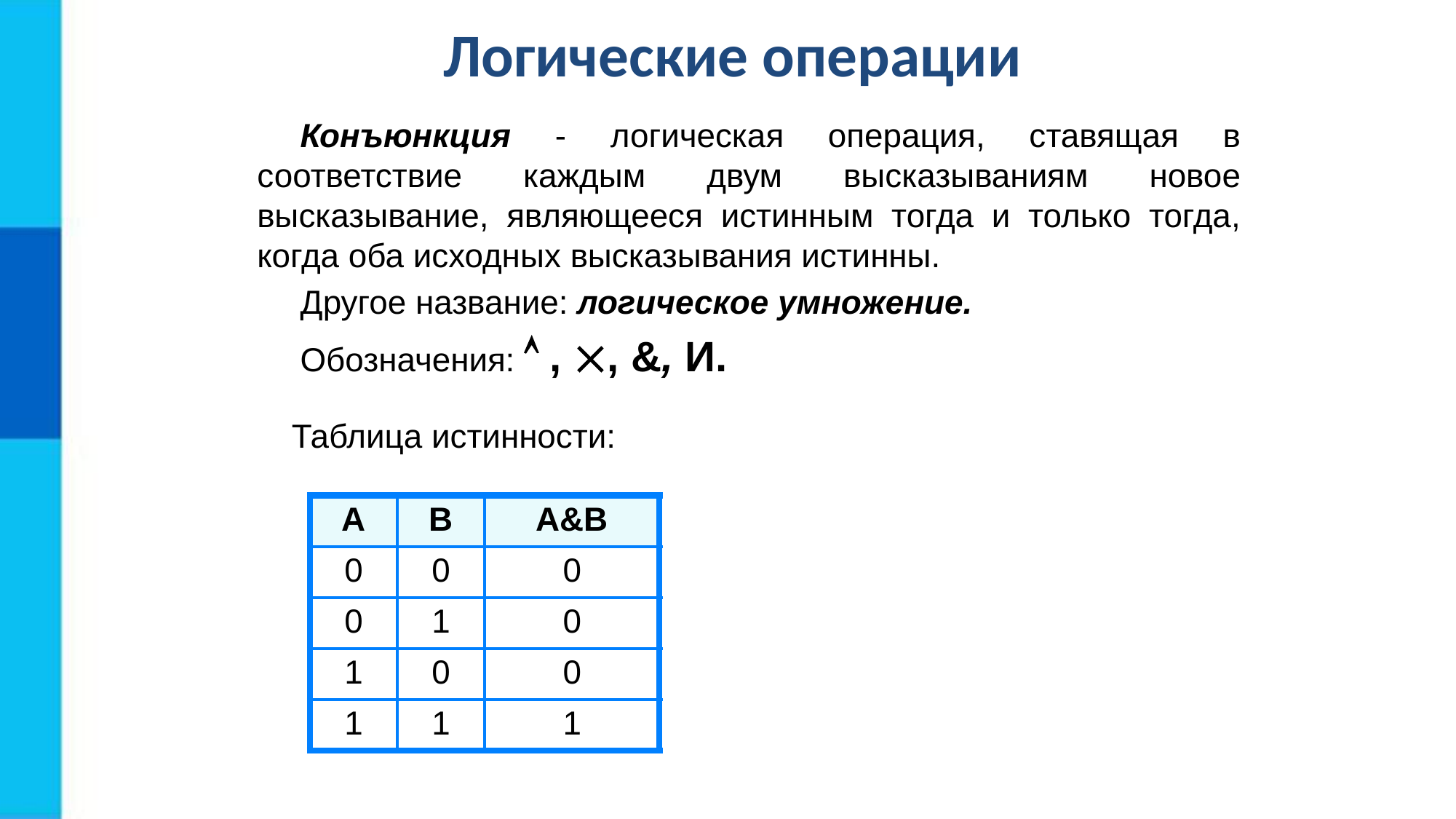

Логические операции
Конъюнкция - логическая операция, ставящая в соответствие каждым двум высказываниям новое высказывание, являющееся истинным тогда и только тогда, когда оба исходных высказывания истинны.
Другое название: логическое умножение.
Обозначения: ∧ , ×, &, И.
Таблица истинности:
| А | В | А&В |
| --- | --- | --- |
| 0 | 0 | 0 |
| 0 | 1 | 0 |
| 1 | 0 | 0 |
| 1 | 1 | 1 |